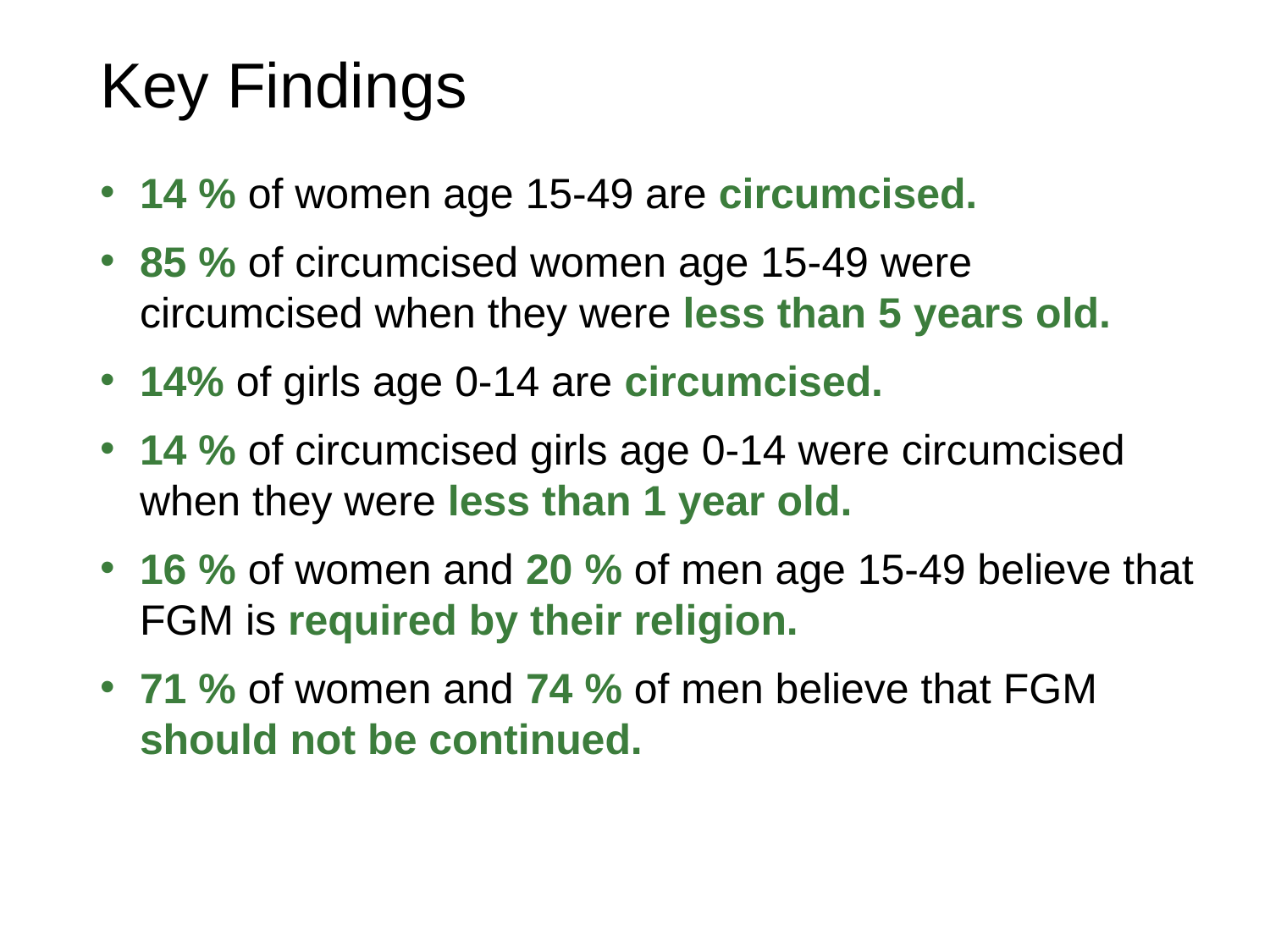

# Key Findings
14 % of women age 15-49 are circumcised.
85 % of circumcised women age 15-49 were circumcised when they were less than 5 years old.
14% of girls age 0-14 are circumcised.
14 % of circumcised girls age 0-14 were circumcised when they were less than 1 year old.
16 % of women and 20 % of men age 15-49 believe that FGM is required by their religion.
71 % of women and 74 % of men believe that FGM should not be continued.